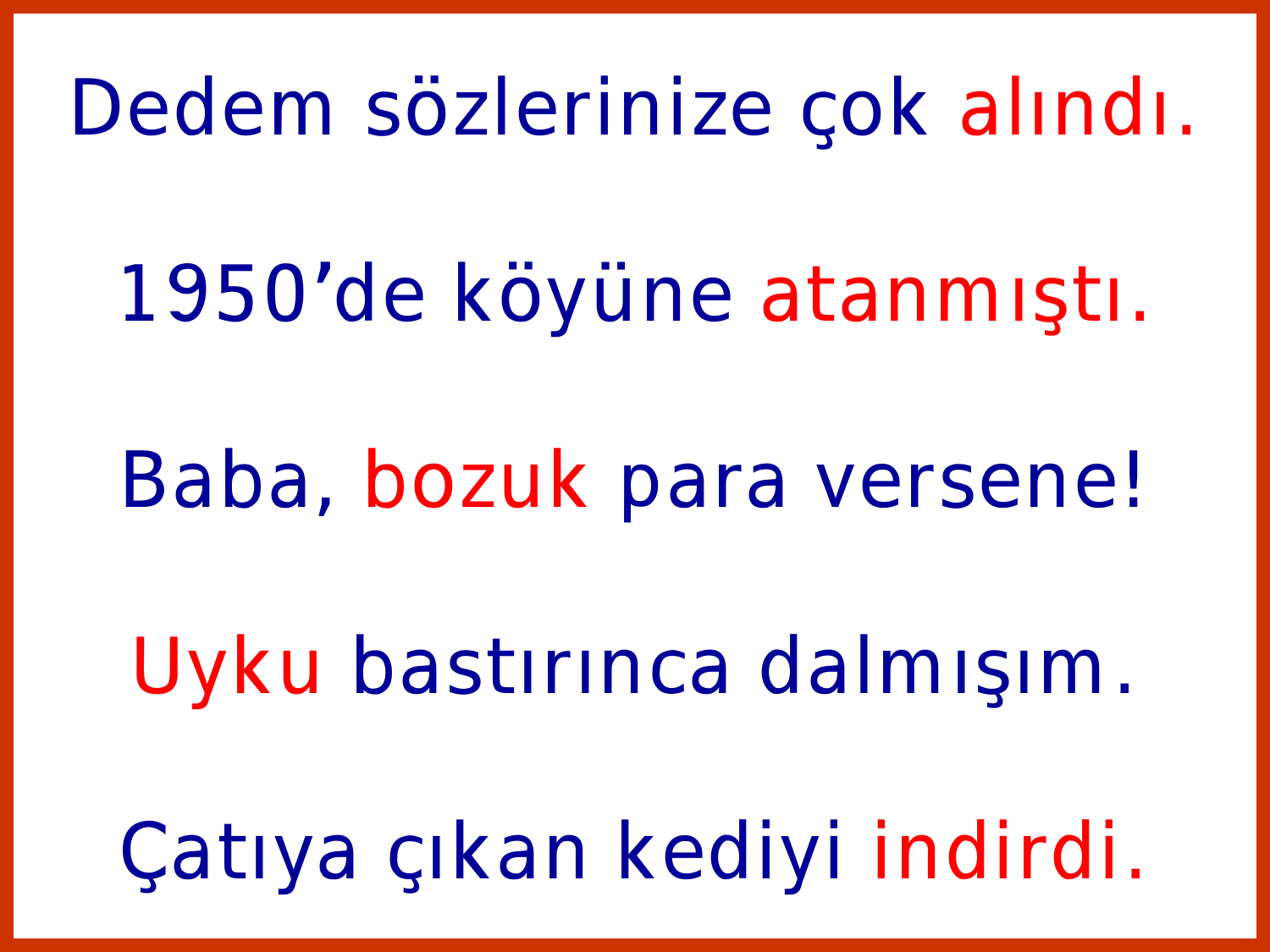

# Dedem sözlerinize çok alındı. 1950’de köyüne atanmıştı. Baba, bozuk para versene! Uyku bastırınca dalmışım. Çatıya çıkan kediyi indirdi.